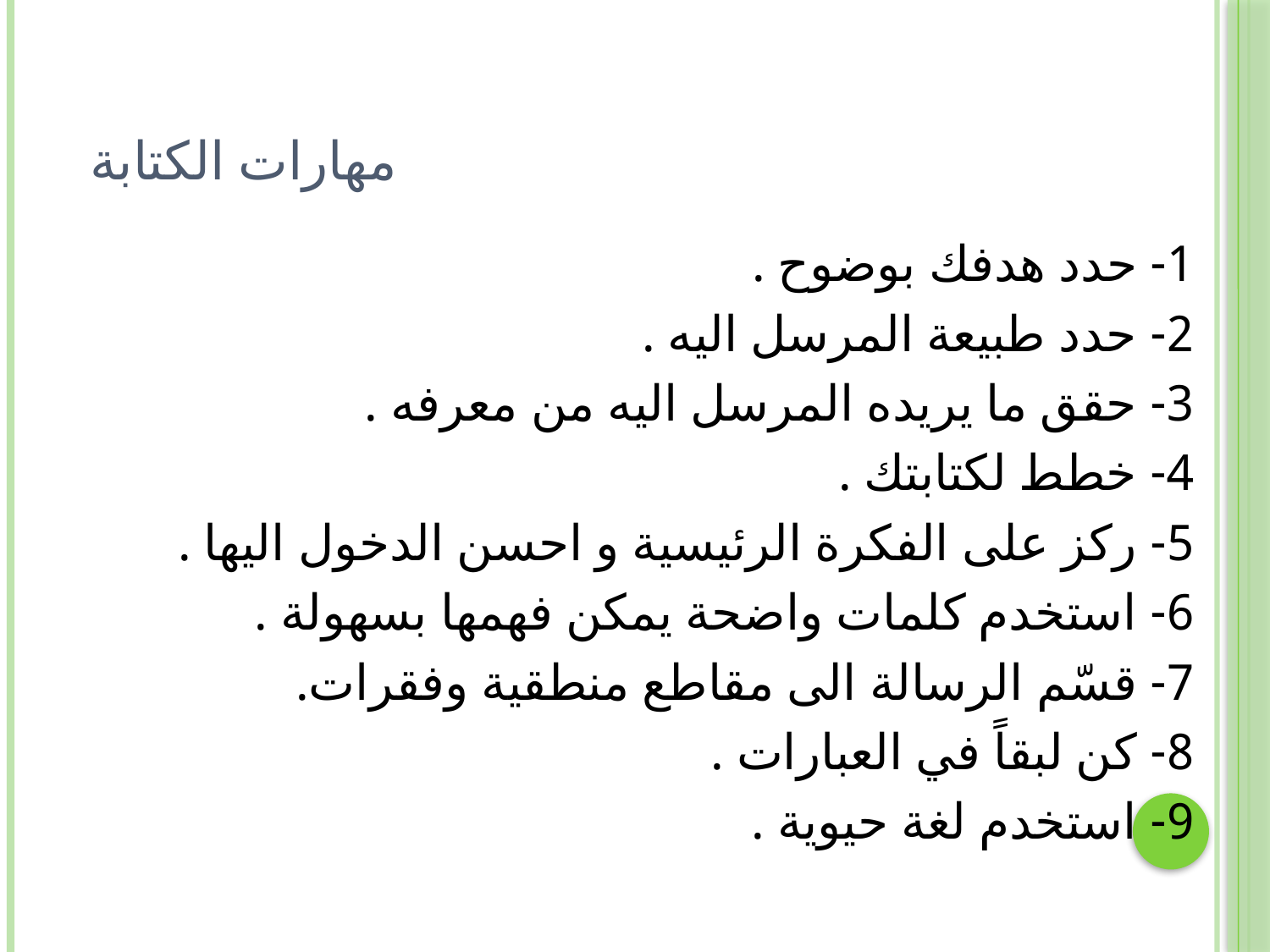

# مهارات الكتابة
1- حدد هدفك بوضوح .
2- حدد طبيعة المرسل اليه .
3- حقق ما يريده المرسل اليه من معرفه .
4- خطط لكتابتك .
5- ركز على الفكرة الرئيسية و احسن الدخول اليها .
6- استخدم كلمات واضحة يمكن فهمها بسهولة .
7- قسّم الرسالة الى مقاطع منطقية وفقرات.
8- كن لبقاً في العبارات .
9- استخدم لغة حيوية .